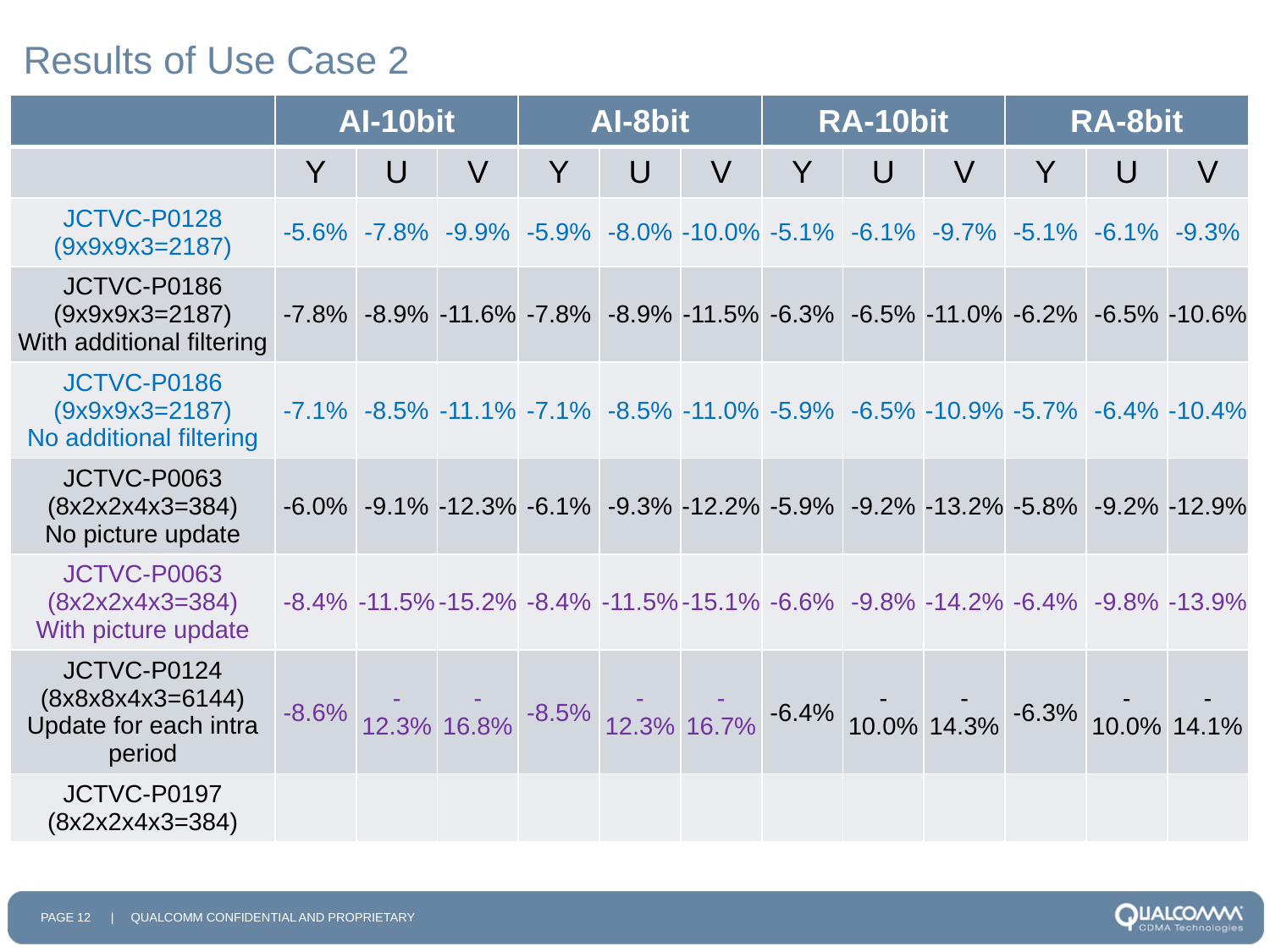

# Results of Use Case 2
|  | AI-10bit |  |  | AI-8bit |  |  | RA-10bit |  |  | RA-8bit |  |  |
| --- | --- | --- | --- | --- | --- | --- | --- | --- | --- | --- | --- | --- |
|  | Y | U | V | Y | U | V | Y | U | V | Y | U | V |
| JCTVC-P0128 (9x9x9x3=2187) | -5.6% | -7.8% | -9.9% | -5.9% | -8.0% | -10.0% | -5.1% | -6.1% | -9.7% | -5.1% | -6.1% | -9.3% |
| JCTVC-P0186 (9x9x9x3=2187) With additional filtering | -7.8% | -8.9% | -11.6% | -7.8% | -8.9% | -11.5% | -6.3% | -6.5% | -11.0% | -6.2% | -6.5% | -10.6% |
| JCTVC-P0186 (9x9x9x3=2187) No additional filtering | -7.1% | -8.5% | -11.1% | -7.1% | -8.5% | -11.0% | -5.9% | -6.5% | -10.9% | -5.7% | -6.4% | -10.4% |
| JCTVC-P0063 (8x2x2x4x3=384) No picture update | -6.0% | -9.1% | -12.3% | -6.1% | -9.3% | -12.2% | -5.9% | -9.2% | -13.2% | -5.8% | -9.2% | -12.9% |
| JCTVC-P0063 (8x2x2x4x3=384) With picture update | -8.4% | -11.5% | -15.2% | -8.4% | -11.5% | -15.1% | -6.6% | -9.8% | -14.2% | -6.4% | -9.8% | -13.9% |
| JCTVC-P0124 (8x8x8x4x3=6144) Update for each intra period | -8.6% | -12.3% | -16.8% | -8.5% | -12.3% | -16.7% | -6.4% | -10.0% | -14.3% | -6.3% | -10.0% | -14.1% |
| JCTVC-P0197 (8x2x2x4x3=384) |  |  |  |  |  |  |  |  |  |  |  |  |